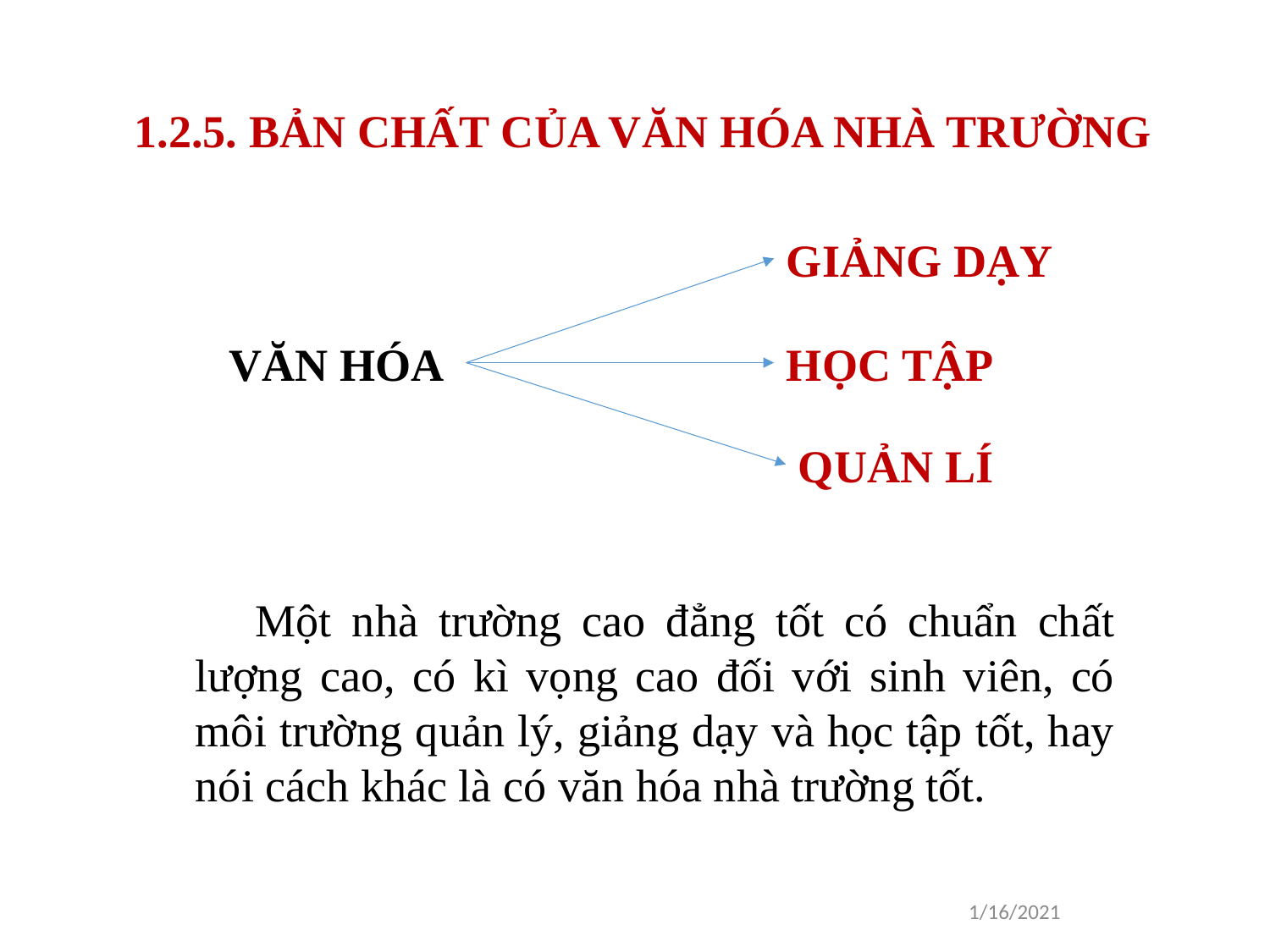

1.2.5. BẢN CHẤT CỦA VĂN HÓA NHÀ TRƯỜNG
GIẢNG DẠY
VĂN HÓA
HỌC TẬP
QUẢN LÍ
Một nhà trường cao đẳng tốt có chuẩn chất lượng cao, có kì vọng cao đối với sinh viên, có môi trường quản lý, giảng dạy và học tập tốt, hay nói cách khác là có văn hóa nhà trường tốt.
1/16/2021